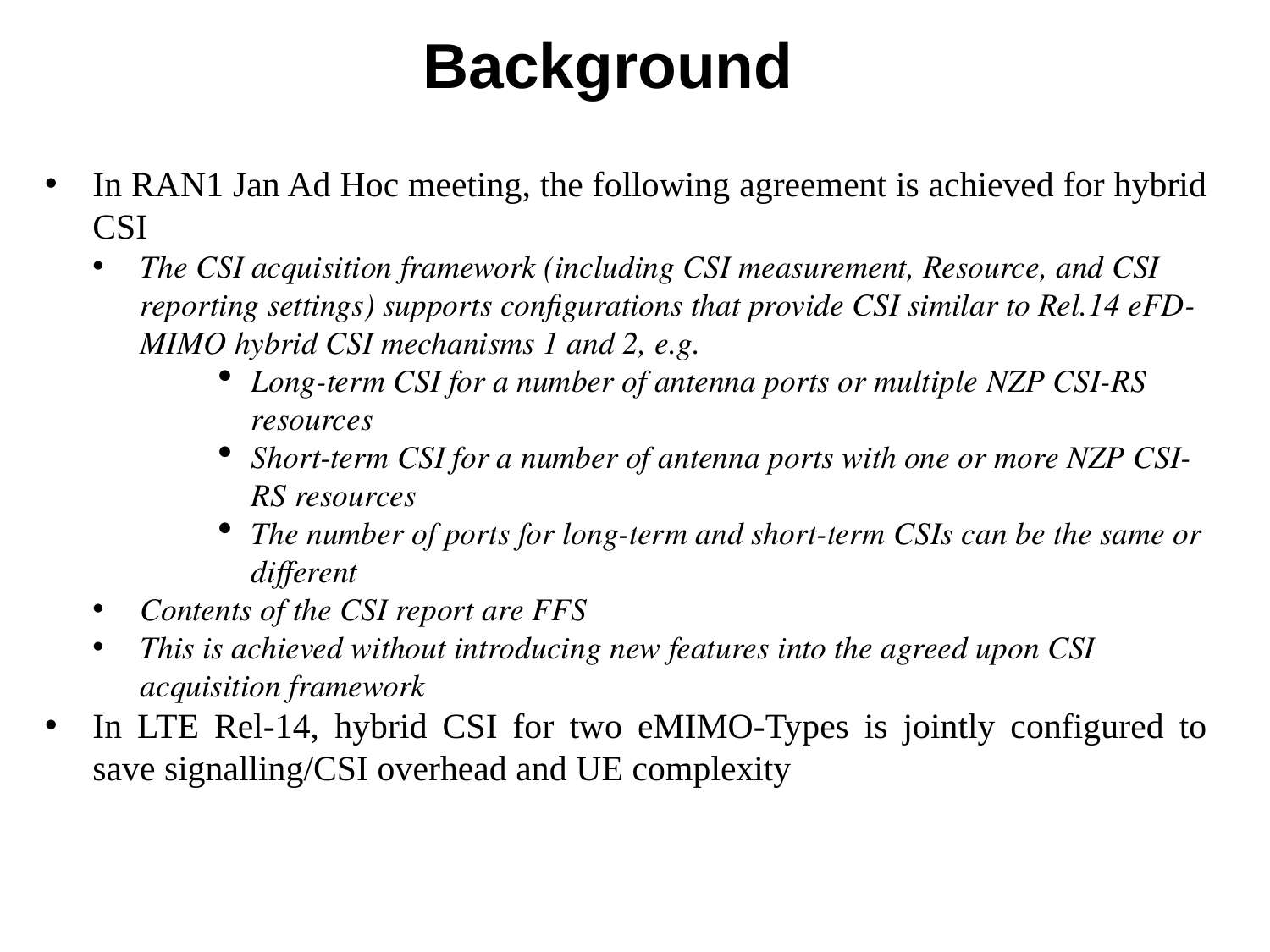

# Background
In RAN1 Jan Ad Hoc meeting, the following agreement is achieved for hybrid CSI
The CSI acquisition framework (including CSI measurement, Resource, and CSI reporting settings) supports configurations that provide CSI similar to Rel.14 eFD-MIMO hybrid CSI mechanisms 1 and 2, e.g.
Long-term CSI for a number of antenna ports or multiple NZP CSI-RS resources
Short-term CSI for a number of antenna ports with one or more NZP CSI-RS resources
The number of ports for long-term and short-term CSIs can be the same or different
Contents of the CSI report are FFS
This is achieved without introducing new features into the agreed upon CSI acquisition framework
In LTE Rel-14, hybrid CSI for two eMIMO-Types is jointly configured to save signalling/CSI overhead and UE complexity